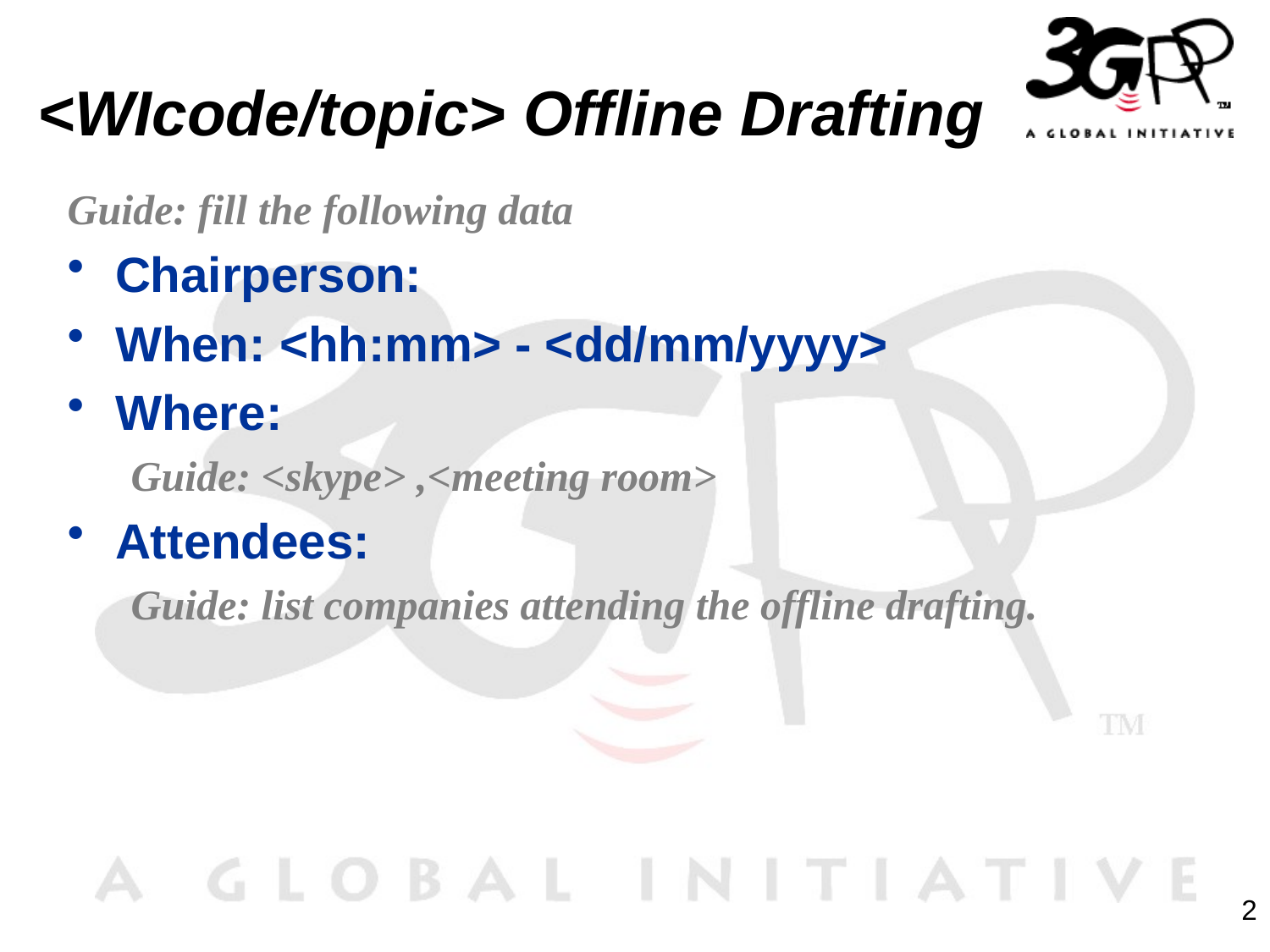

# <WIcode/topic> Offline Drafting
Guide: fill the following data
Chairperson:
When: <hh:mm> - <dd/mm/yyyy>
Where:
Guide: <skype> ,<meeting room>
Attendees:
Guide: list companies attending the offline drafting.
2